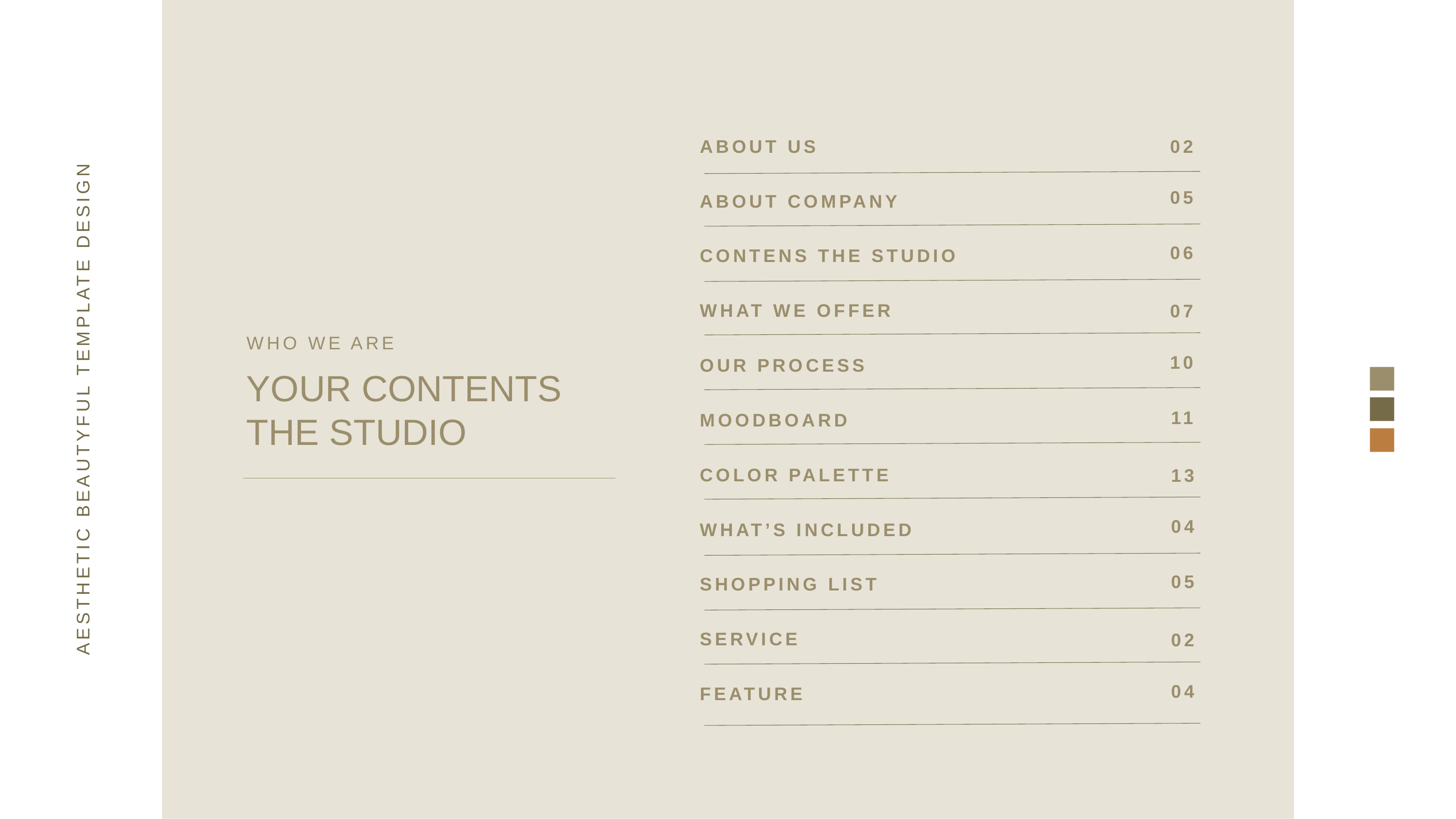

02
ABOUT US
ABOUT COMPANY
CONTENS THE STUDIO
WHAT WE OFFER
OUR PROCESS
MOODBOARD
COLOR PALETTE
WHAT’S INCLUDED
SHOPPING LIST
SERVICE
FEATURE
05
06
07
10
11
13
04
05
02
04
WHO WE ARE
YOUR CONTENTS
THE STUDIO

AESTHETIC BEAUTYFUL TEMPLATE DESIGN